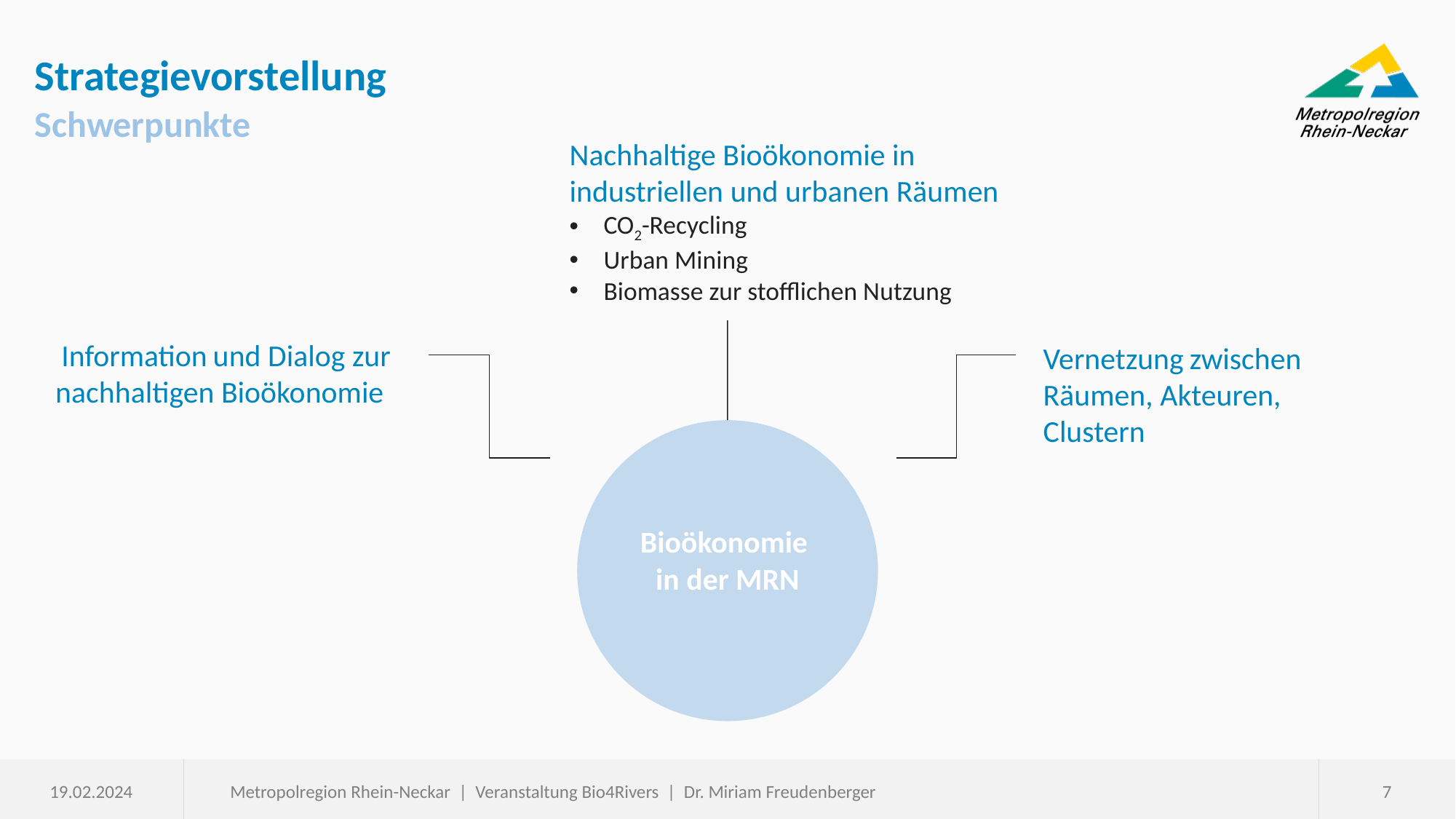

# Strategievorstellung
Schwerpunkte
Nachhaltige Bioökonomie in industriellen und urbanen Räumen
CO2-Recycling
Urban Mining
Biomasse zur stofflichen Nutzung
Information und Dialog zur
nachhaltigen Bioökonomie
Vernetzung zwischen Räumen, Akteuren, Clustern

Bioökonomie
in der MRN
19.02.2024
Metropolregion Rhein-Neckar  |  Veranstaltung Bio4Rivers  |  Dr. Miriam Freudenberger
7